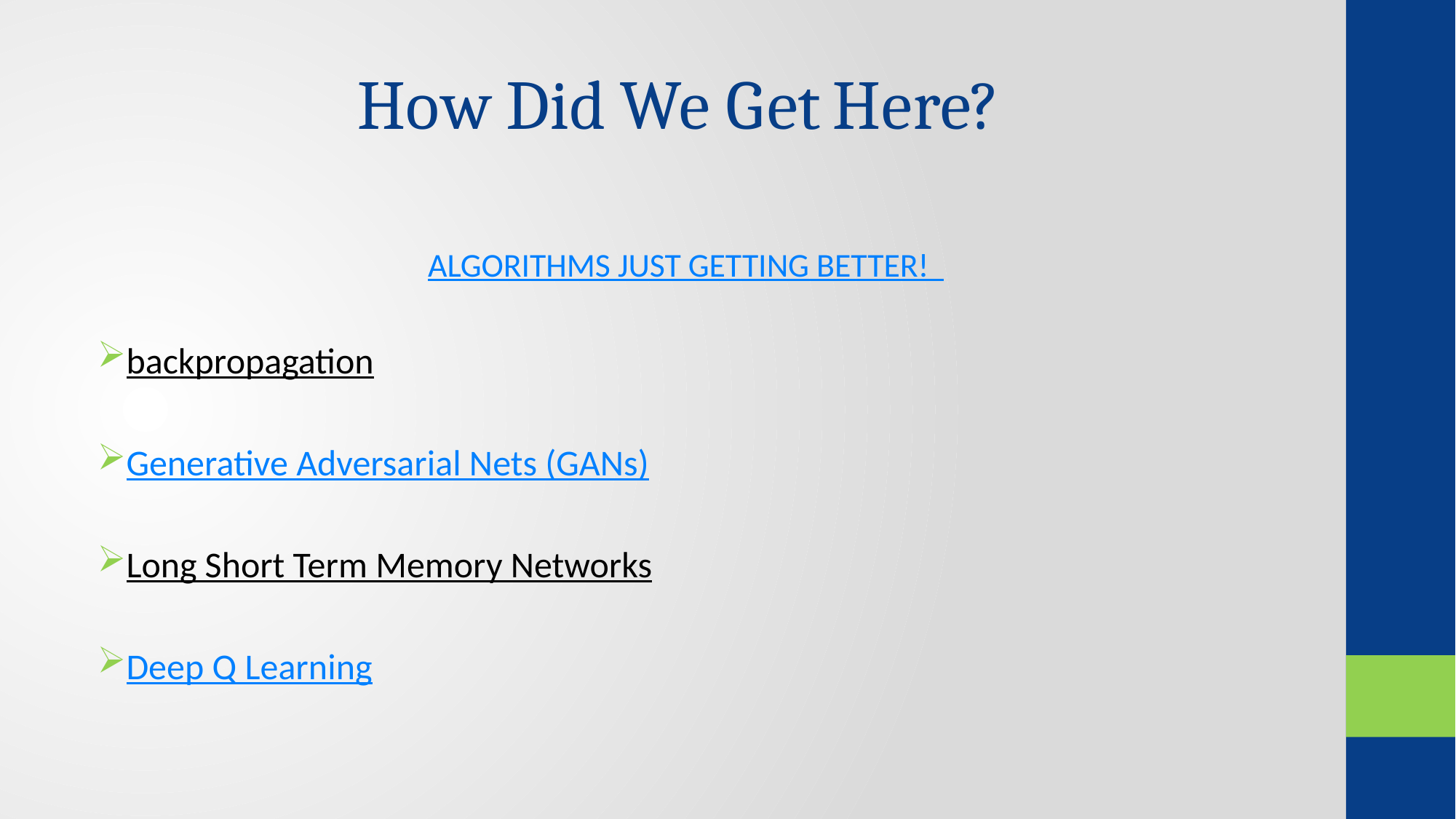

# How Did We Get Here?

ALGORITHMS JUST GETTING BETTER!

backpropagation

Generative Adversarial Nets (GANs)

Long Short Term Memory Networks

Deep Q Learning